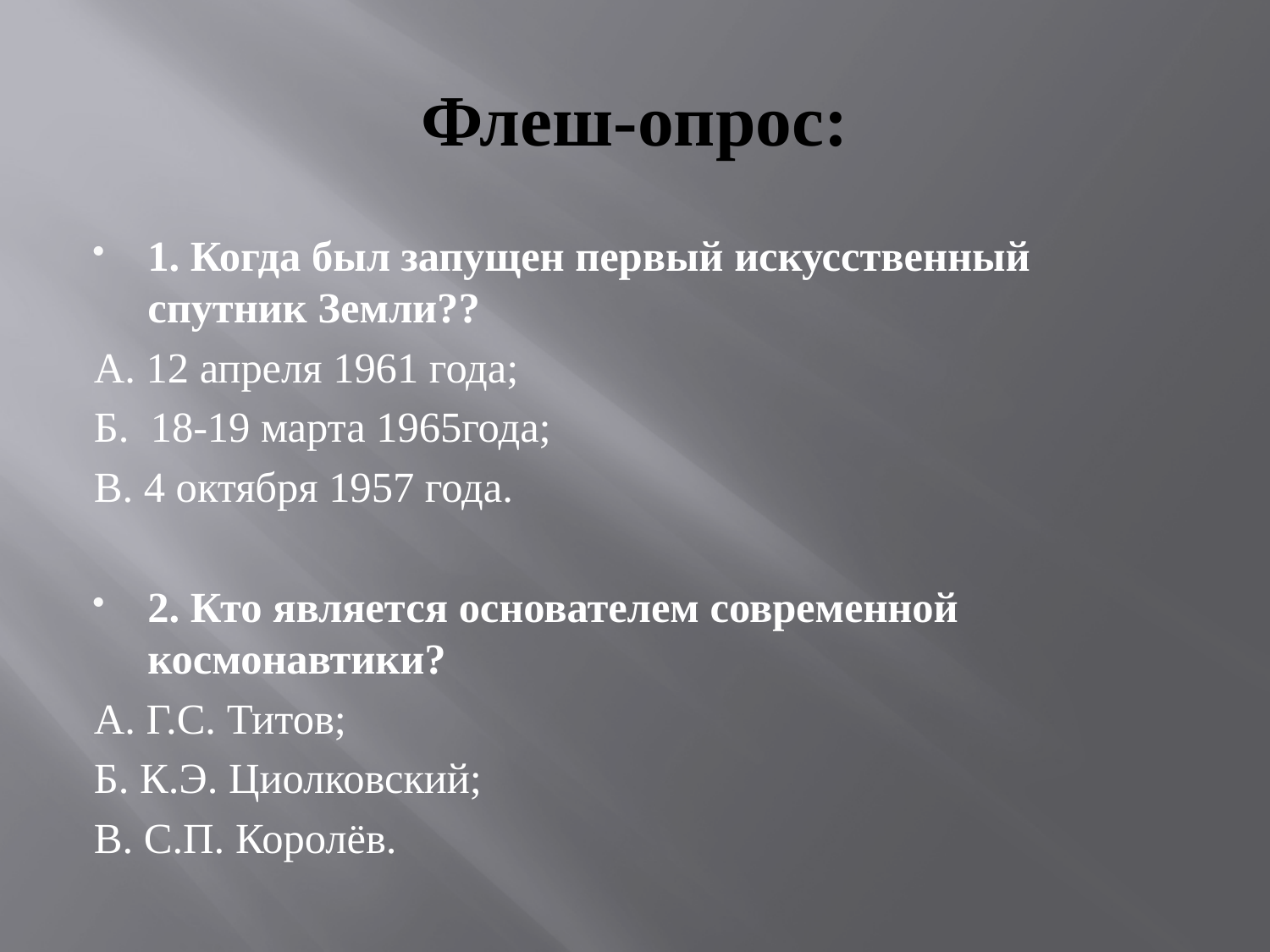

# Флеш-опрос:
1. Когда был запущен первый искусственный спутник Земли??
А. 12 апреля 1961 года;
Б.  18-19 марта 1965года;
В. 4 октября 1957 года.

2. Кто является основателем современной космонавтики?
А. Г.С. Титов;
Б. К.Э. Циолковский;
В. С.П. Королёв.